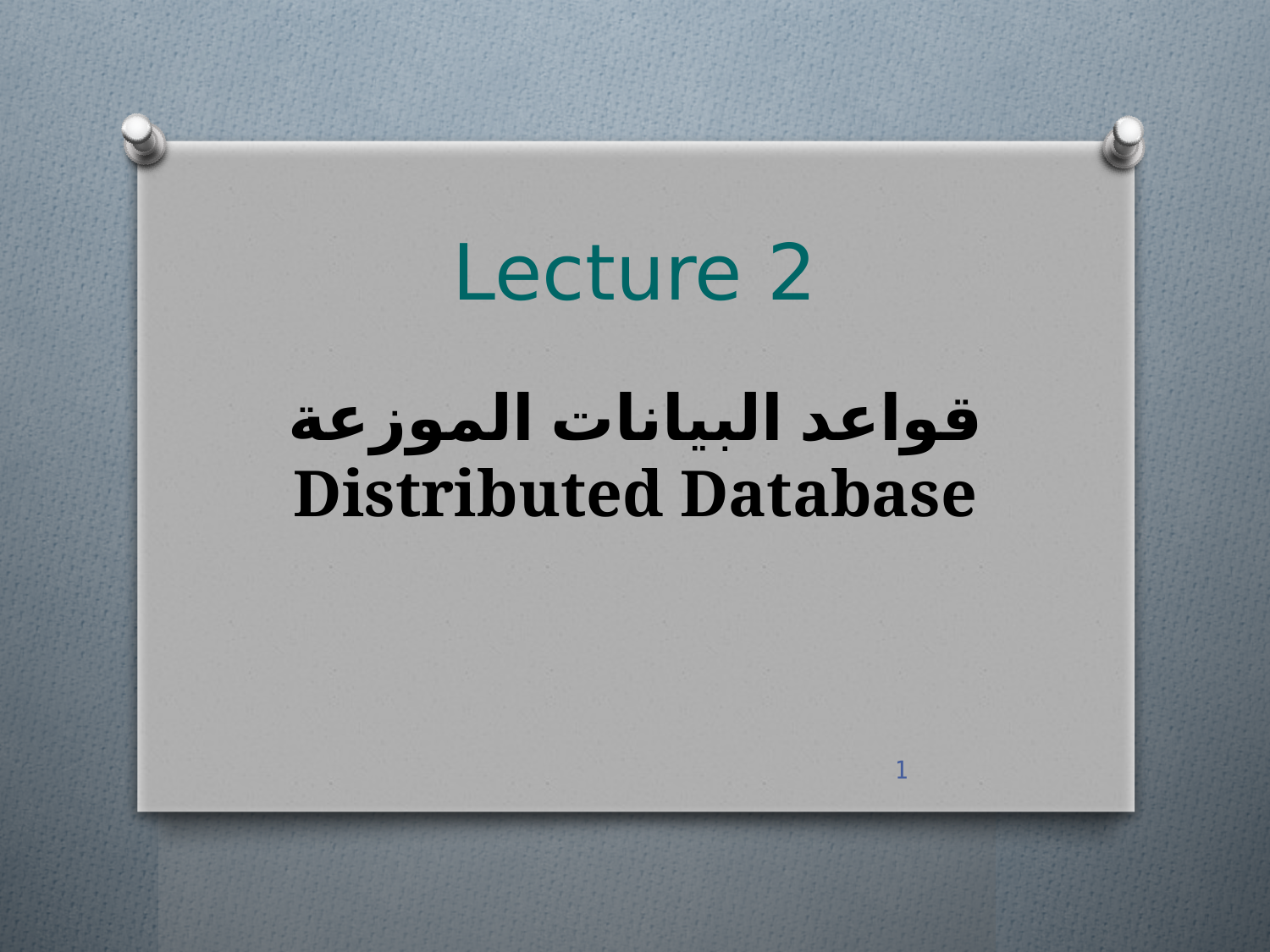

Lecture 2
قواعد البيانات الموزعة
Distributed Database
1